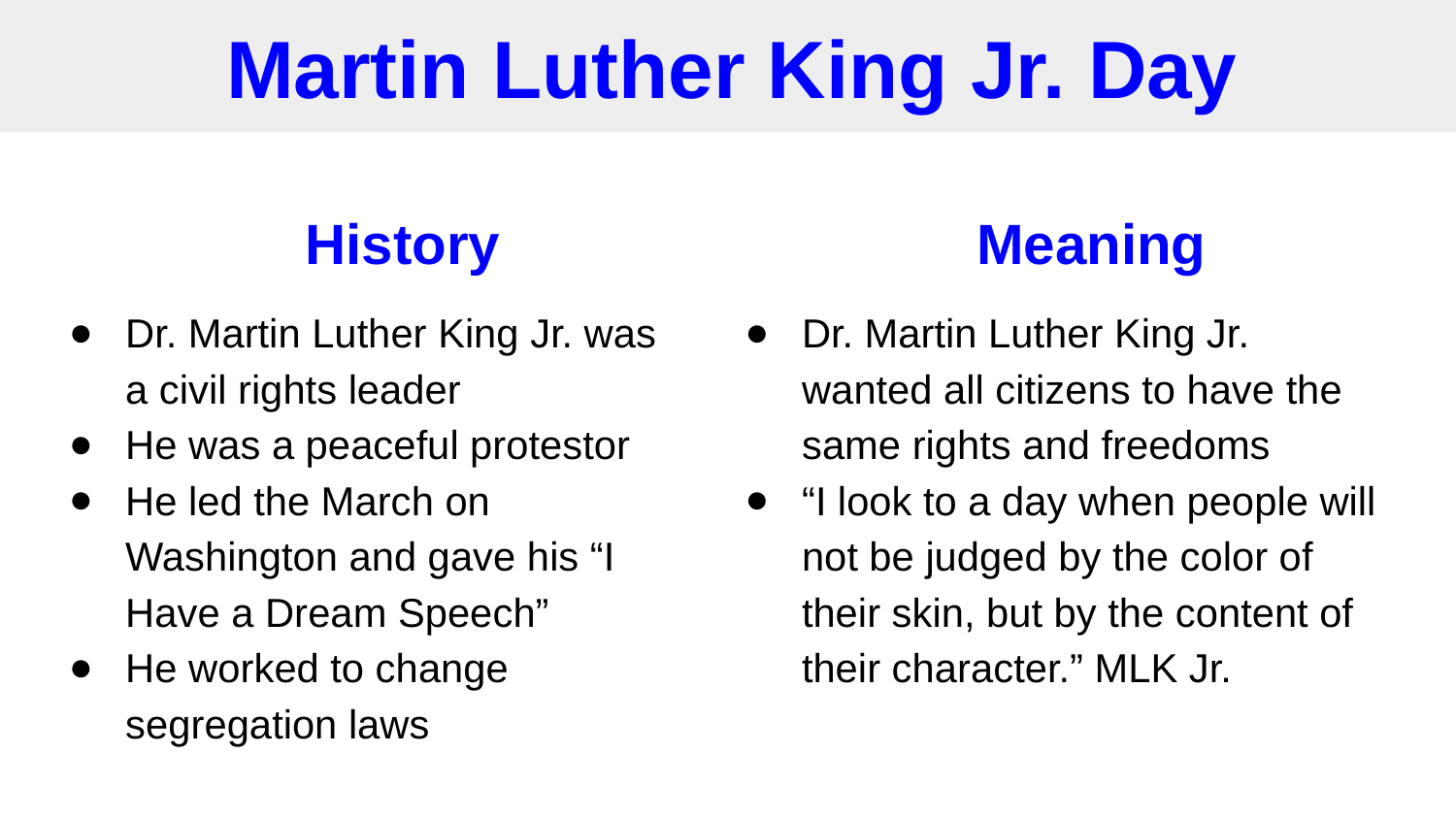

# Martin Luther King Jr. Day
History
Dr. Martin Luther King Jr. was a civil rights leader
He was a peaceful protestor
He led the March on Washington and gave his “I Have a Dream Speech”
He worked to change segregation laws
Meaning
Dr. Martin Luther King Jr. wanted all citizens to have the same rights and freedoms
“I look to a day when people will not be judged by the color of their skin, but by the content of their character.” MLK Jr.